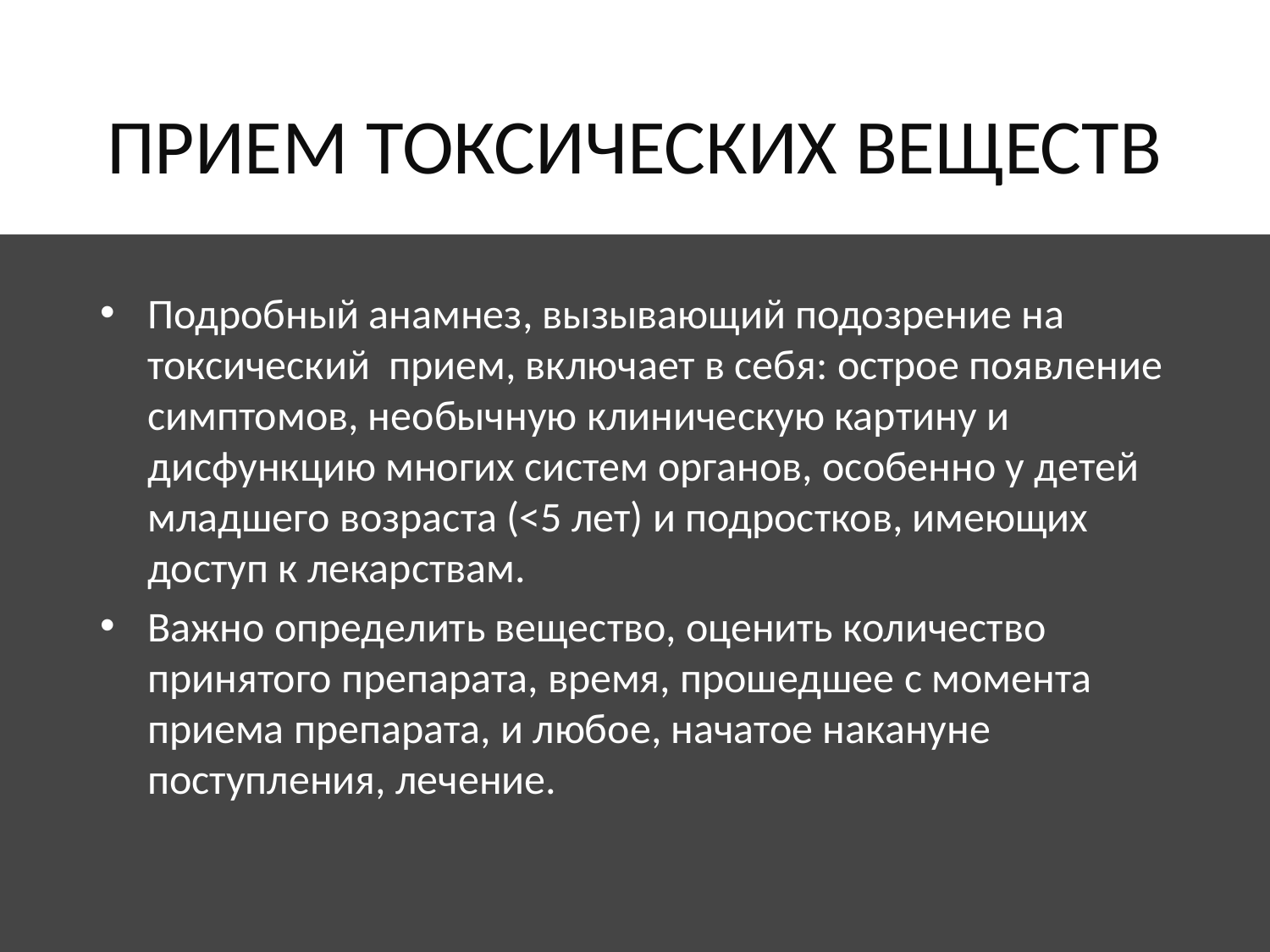

# ПРИЕМ ТОКСИЧЕСКИХ ВЕЩЕСТВ

Подробный анамнез, вызывающий подозрение на токсический  прием, включает в себя: острое появление симптомов, необычную клиническую картину и дисфункцию многих систем органов, особенно у детей младшего возраста (<5 лет) и подростков, имеющих доступ к лекарствам.
Важно определить вещество, оценить количество принятого препарата, время, прошедшее с момента приема препарата, и любое, начатое накануне поступления, лечение.